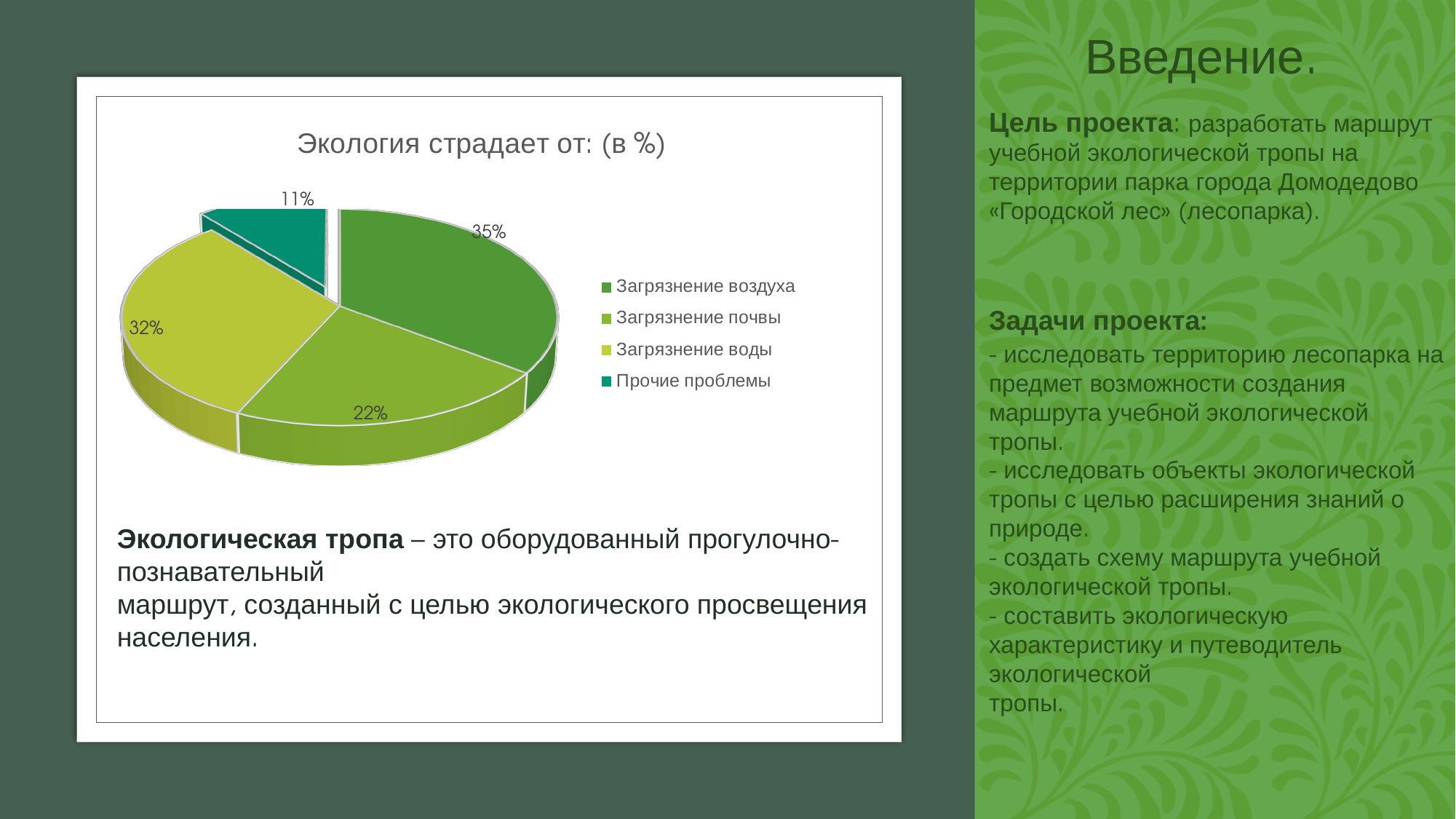

# Введение.

[unsupported chart]

Цель проекта: разработать маршрут учебной экологической тропы на
территории парка города Домодедово «Городской лес» (лесопарка).

Задачи проекта:
- исследовать территорию лесопарка на предмет возможности создания
маршрута учебной экологической тропы.
- исследовать объекты экологической тропы с целью расширения знаний о
природе.
- создать схему маршрута учебной экологической тропы.
- составить экологическую характеристику и путеводитель экологической
тропы.

Экологическая тропа – это оборудованный прогулочно-познавательный
маршрут, созданный с целью экологического просвещения населения.